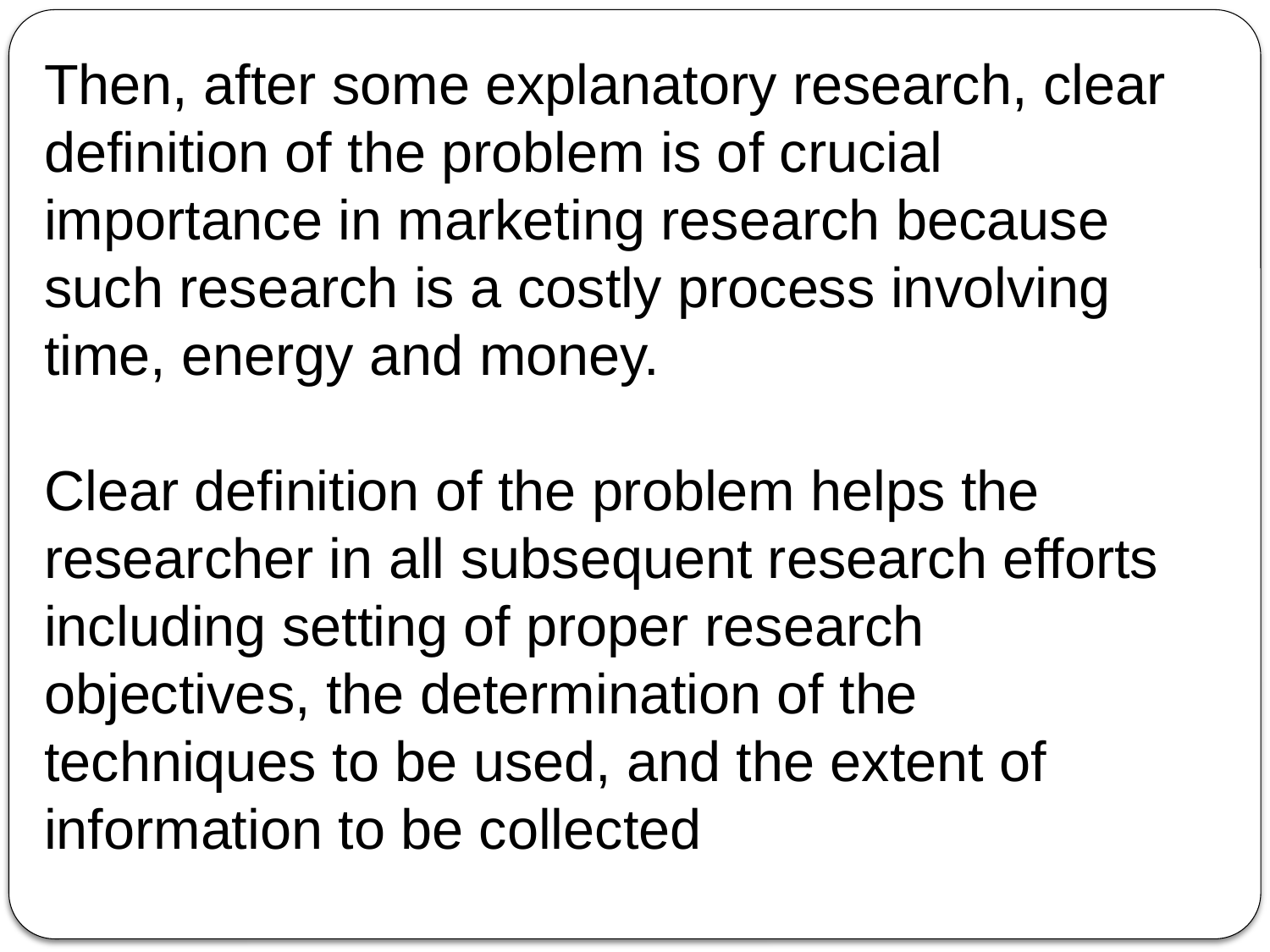

Then, after some explanatory research, clear definition of the problem is of crucial importance in marketing research because such research is a costly process involving time, energy and money.

Clear definition of the problem helps the researcher in all subsequent research efforts including setting of proper research objectives, the determination of the techniques to be used, and the extent of information to be collected